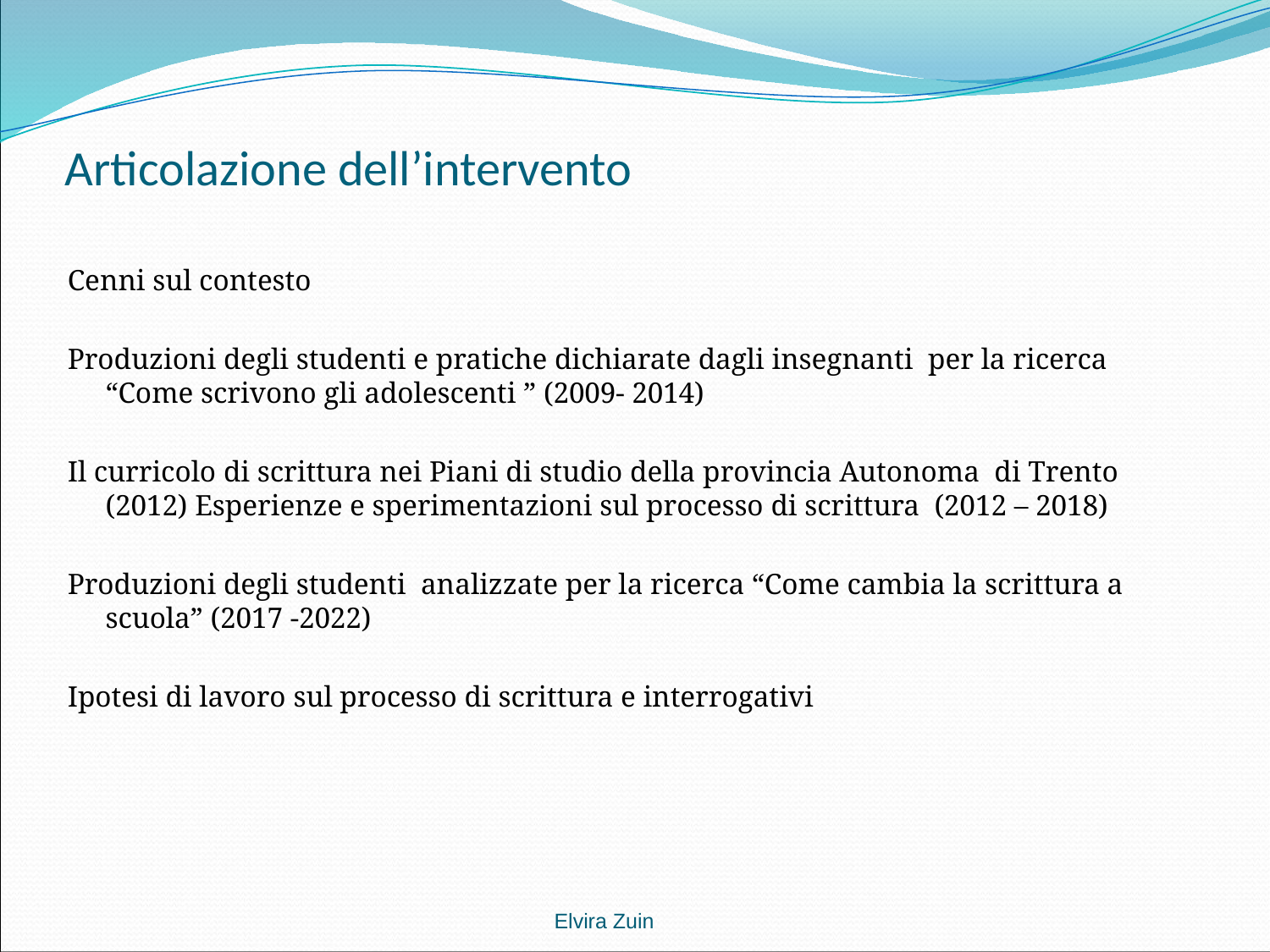

# Articolazione dell’intervento
Cenni sul contesto

Produzioni degli studenti e pratiche dichiarate dagli insegnanti  per la ricerca “Come scrivono gli adolescenti ” (2009- 2014)

Il curricolo di scrittura nei Piani di studio della provincia Autonoma  di Trento (2012) Esperienze e sperimentazioni sul processo di scrittura  (2012 – 2018)

Produzioni degli studenti  analizzate per la ricerca “Come cambia la scrittura a scuola” (2017 -2022)

Ipotesi di lavoro sul processo di scrittura e interrogativi

                               Elvira Zuin